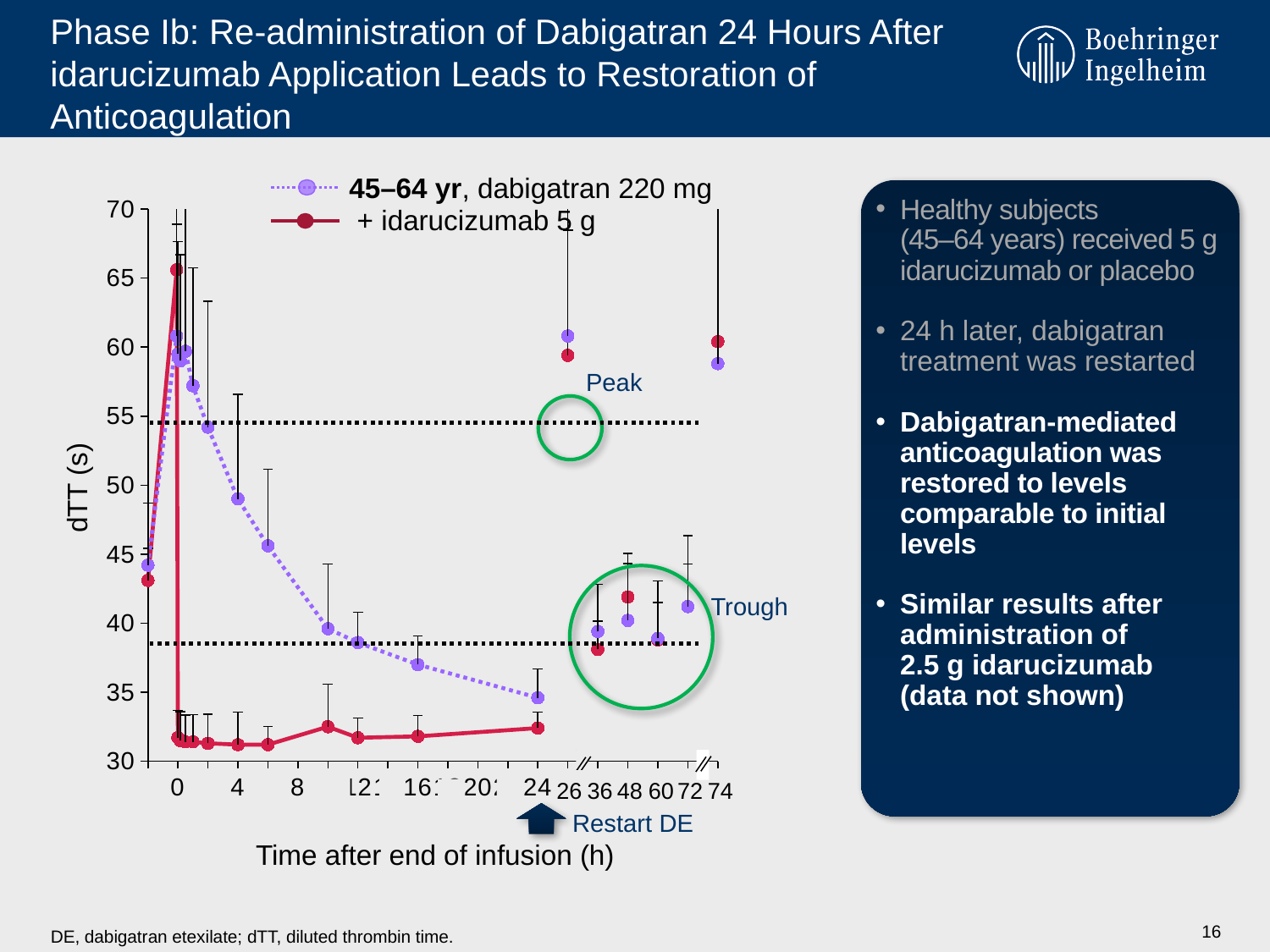

# Phase Ib: Re-administration of Dabigatran 24 Hours After idarucizumab Application Leads to Restoration of Anticoagulation
45–64 yr, dabigatran 220 mg
 + idarucizumab 5 g

Healthy subjects
(45–64 years) received 5 g idarucizumab or placebo

24 h later, dabigatran treatment was restarted

Dabigatran-mediated anticoagulation was restored to levels comparable to initial levels

Similar results after administration of
2.5 g idarucizumab
(data not shown)

### Chart

| Category | 220 mg + plc., 45-64 yr  (n = 6) | 220 mg + 5 g, 45-64 yr  (n = 6) | Column3 | Column4 | Column5 | Column6 | Column7 | Column8 | Mean baseline  | Mean + 2 x SD |
|---|---|---|---|---|---|---|---|---|---|---|
Peak

dTT (s)

Trough

26
36
48
60
72
74
0
0
0
0
0
0
0
Restart DE

Time after end of infusion (h)
DE, dabigatran etexilate; dTT, diluted thrombin time.
16